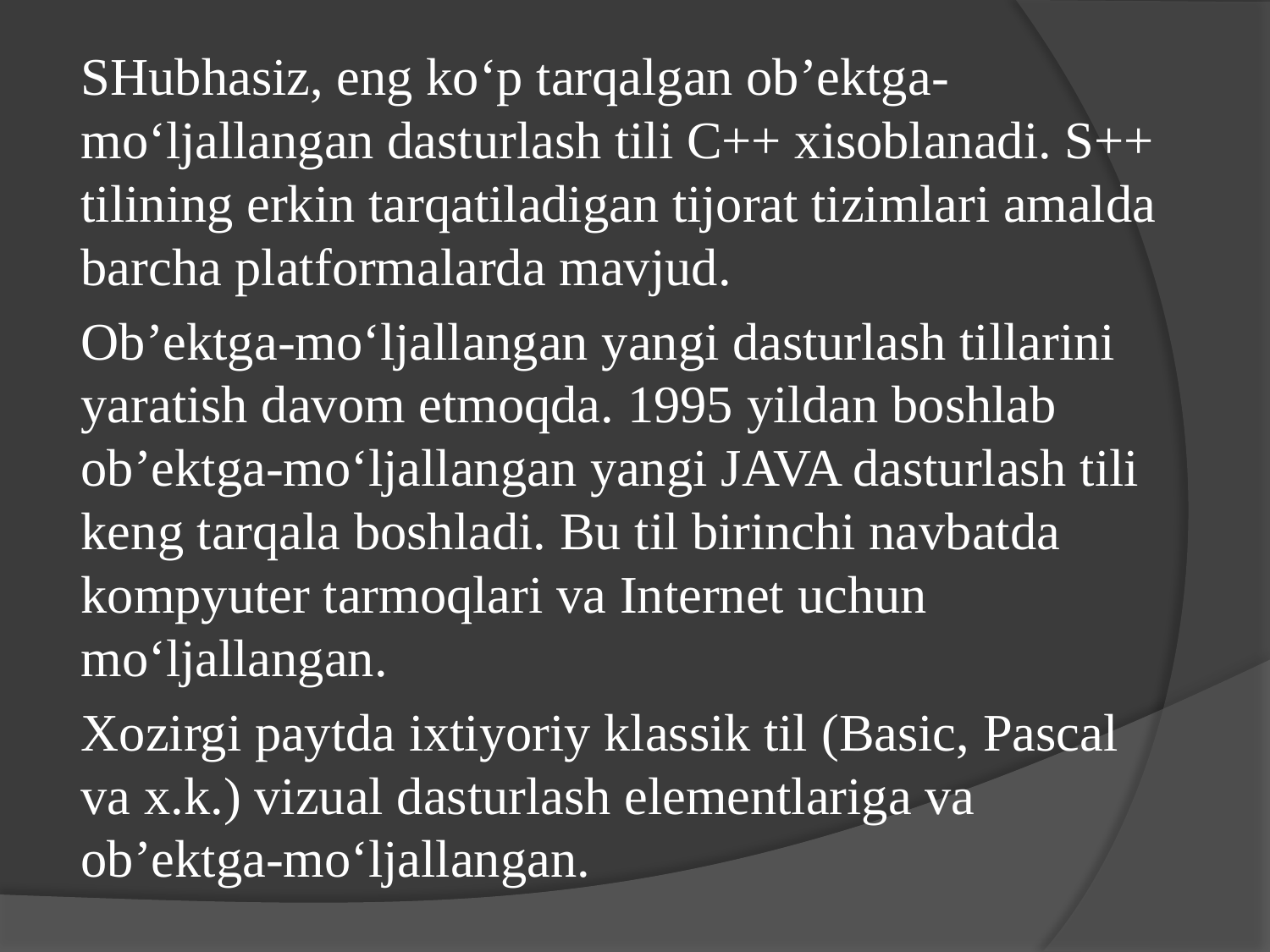

SHubhasiz, eng ko‘p tarqalgan ob’ektga-mo‘ljallangan dasturlash tili C++ xisoblanadi. S++ tilining erkin tarqatiladigan tijorat tizimlari amalda barcha platformalarda mavjud.
Ob’ektga-mo‘ljallangan yangi dasturlash tillarini yaratish davom etmoqda. 1995 yildan boshlab ob’ektga-mo‘ljallangan yangi JAVA dasturlash tili keng tarqala boshladi. Bu til birinchi navbatda kompyuter tarmoqlari va Internet uchun mo‘ljallangan.
Xozirgi paytda ixtiyoriy klassik til (Basic, Pascal va x.k.) vizual dasturlash elementlariga va ob’ektga-mo‘ljallangan.